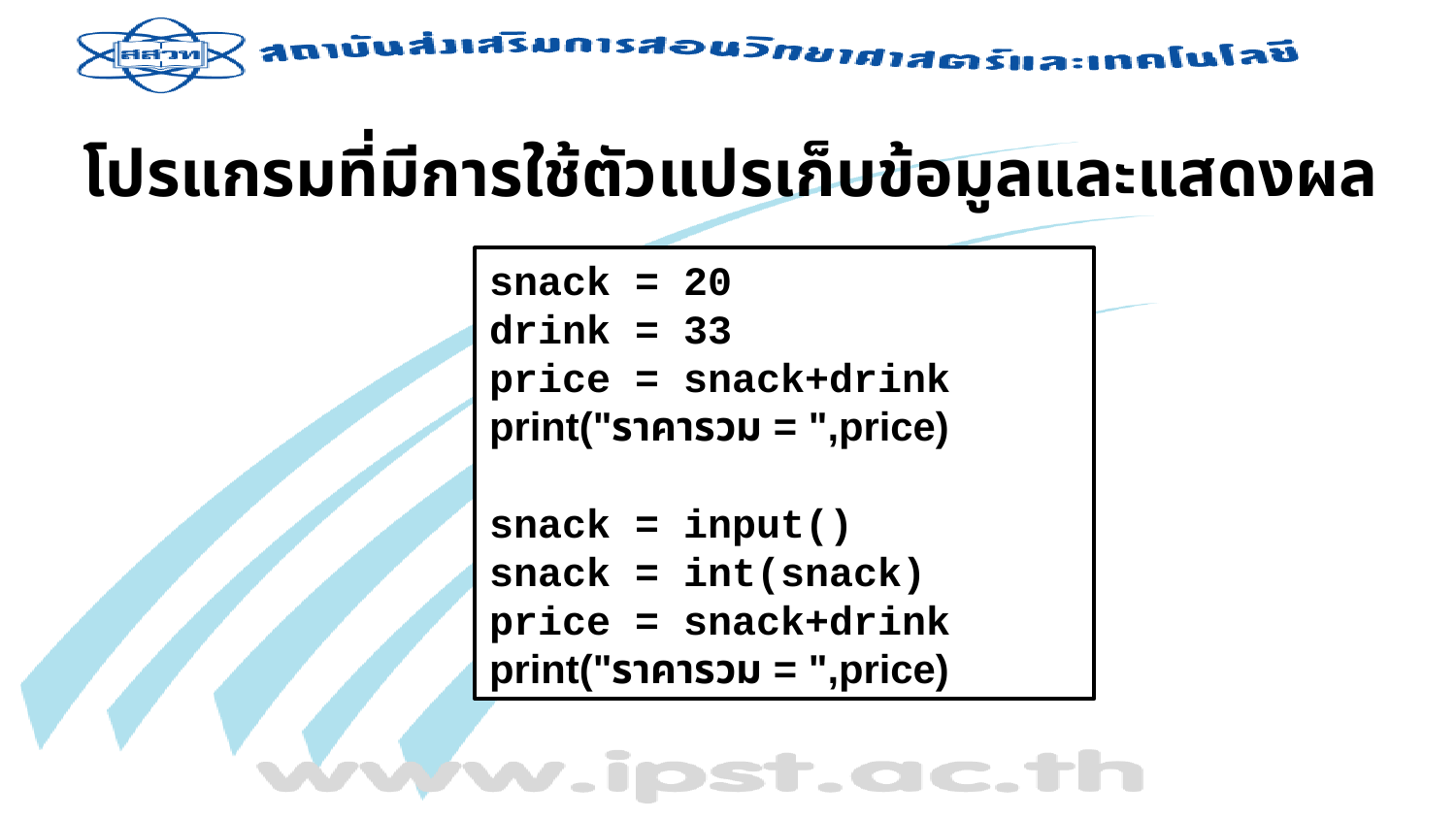

โปรแกรมที่มีการใช้ตัวแปรเก็บข้อมูลและแสดงผล
snack = 20
drink = 33
price = snack+drink
print("ราคารวม = ",price)

snack = input()
snack = int(snack)
price = snack+drink
print("ราคารวม = ",price)